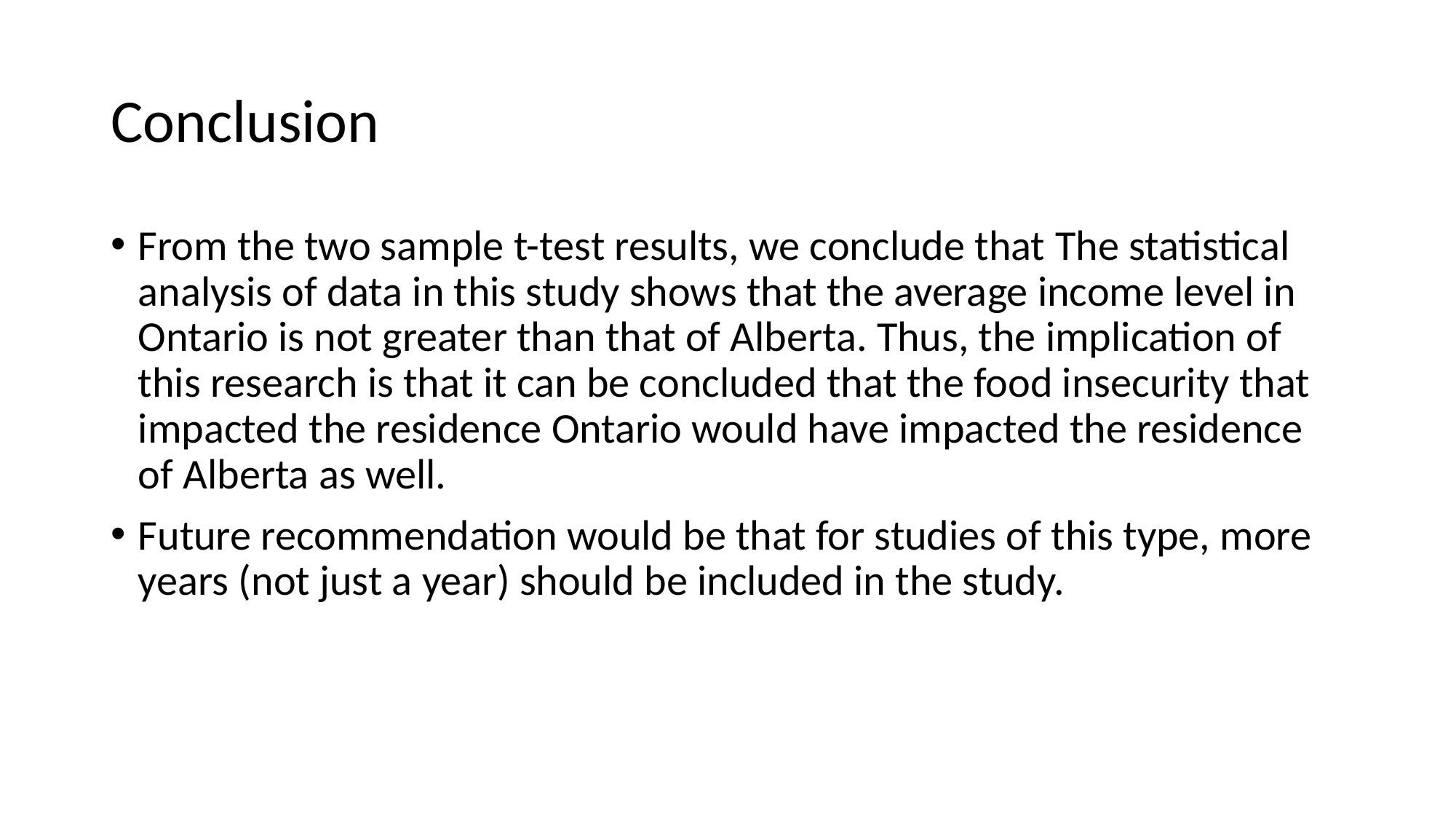

# Conclusion
From the two sample t-test results, we conclude that The statistical analysis of data in this study shows that the average income level in Ontario is not greater than that of Alberta. Thus, the implication of this research is that it can be concluded that the food insecurity that impacted the residence Ontario would have impacted the residence of Alberta as well.
Future recommendation would be that for studies of this type, more years (not just a year) should be included in the study.